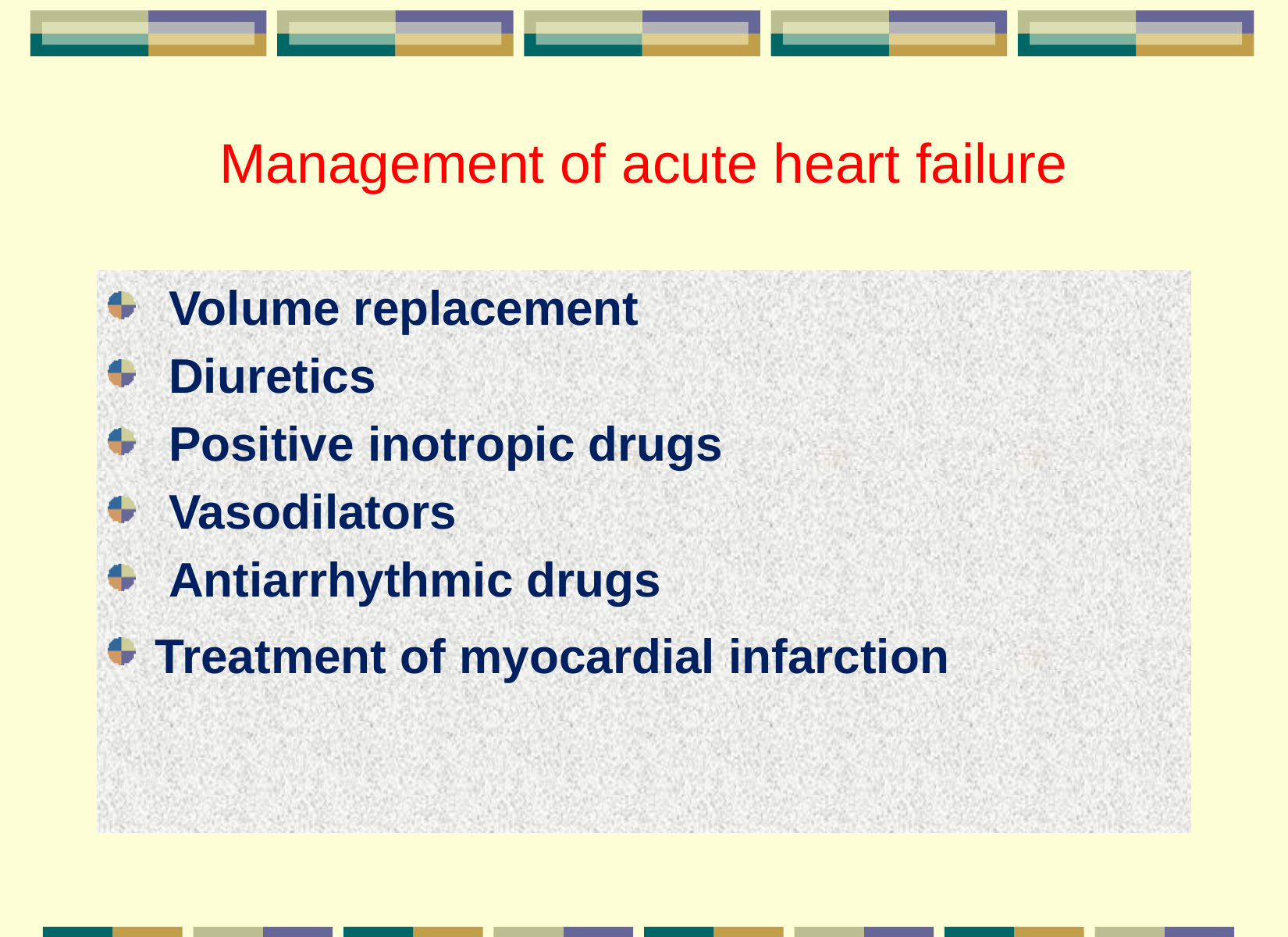

# Management of acute heart failure
 Volume replacement
 Diuretics
 Positive inotropic drugs
 Vasodilators
 Antiarrhythmic drugs
Treatment of myocardial infarction